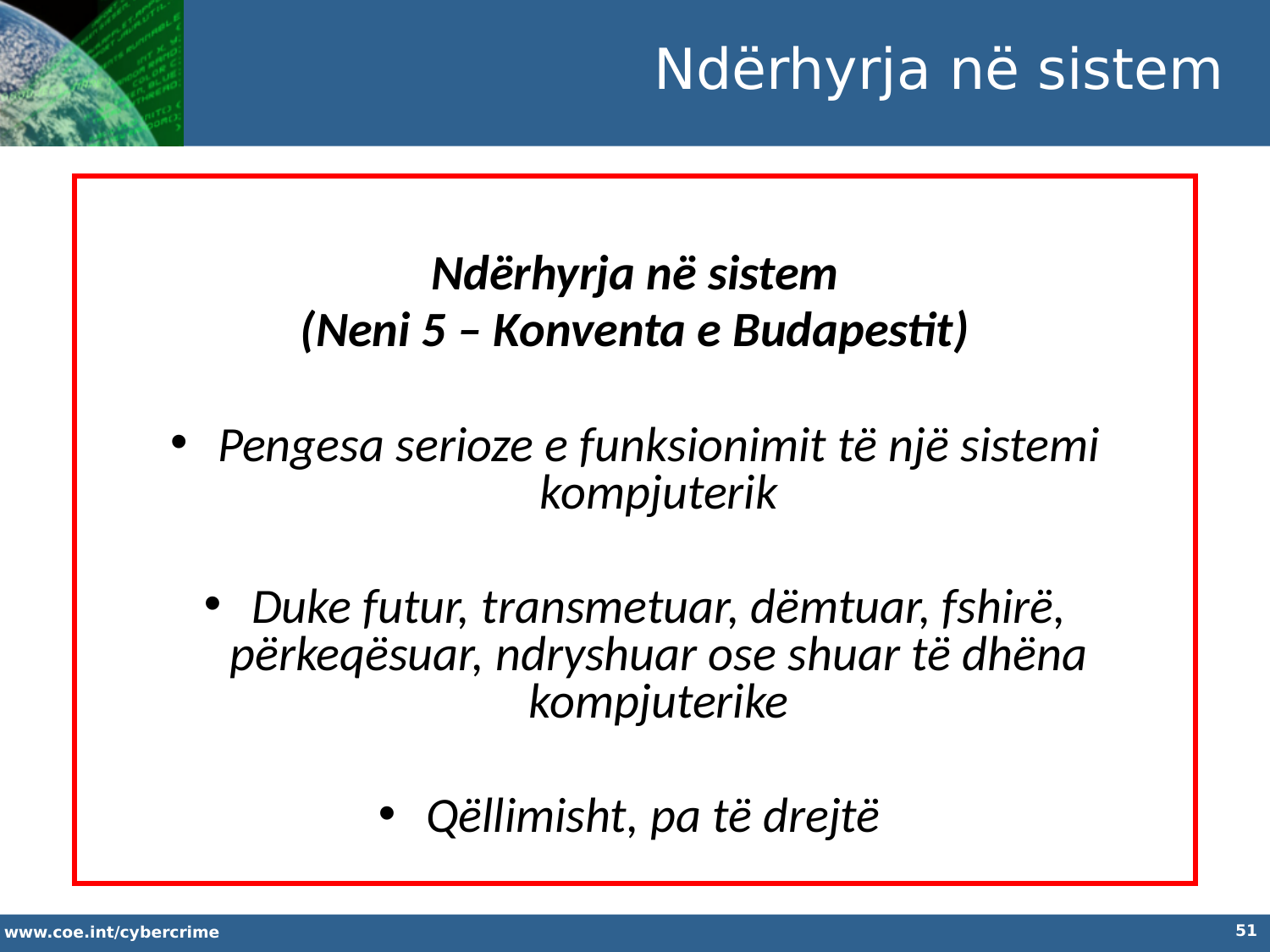

Ndërhyrja në sistem

Ndërhyrja në sistem
(Neni 5 – Konventa e Budapestit)

Pengesa serioze e funksionimit të një sistemi kompjuterik

Duke futur, transmetuar, dëmtuar, fshirë, përkeqësuar, ndryshuar ose shuar të dhëna kompjuterike

Qëllimisht, pa të drejtë